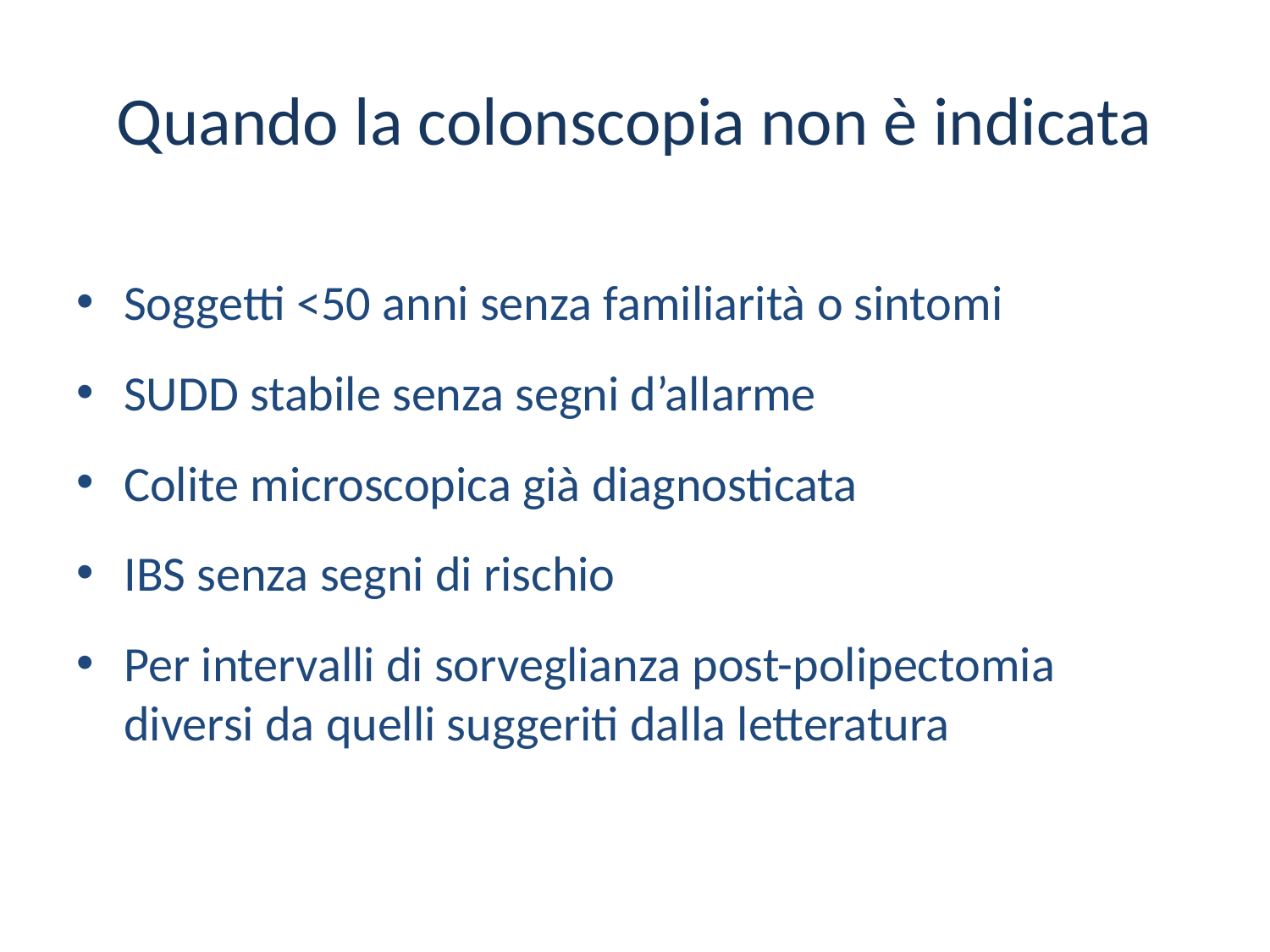

# Quando la colonscopia non è indicata
Soggetti <50 anni senza familiarità o sintomi
SUDD stabile senza segni d’allarme
Colite microscopica già diagnosticata
IBS senza segni di rischio
Per intervalli di sorveglianza post-polipectomia diversi da quelli suggeriti dalla letteratura